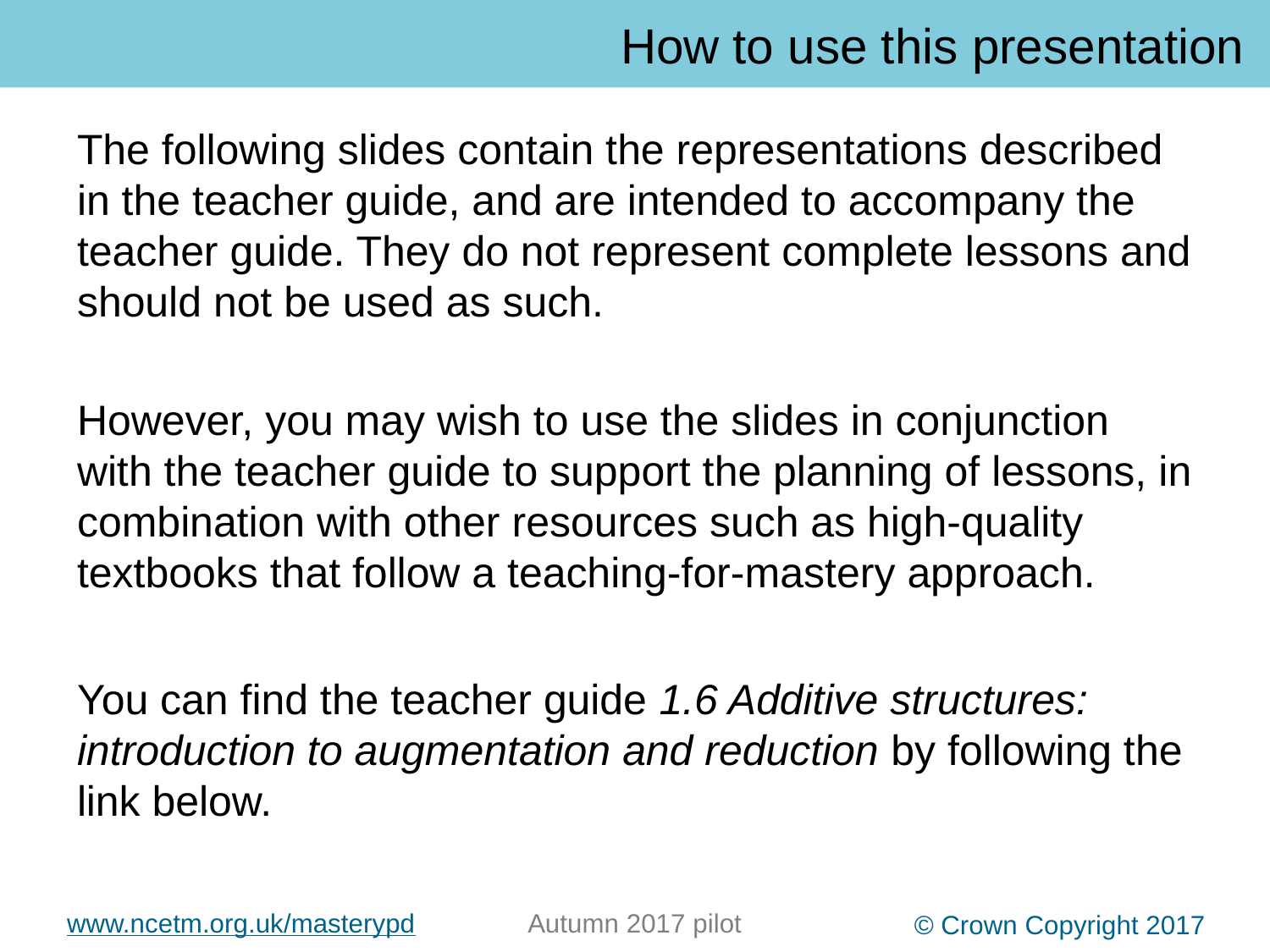

How to use this presentation
You can find the teacher guide 1.6 Additive structures: introduction to augmentation and reduction by following the link below.